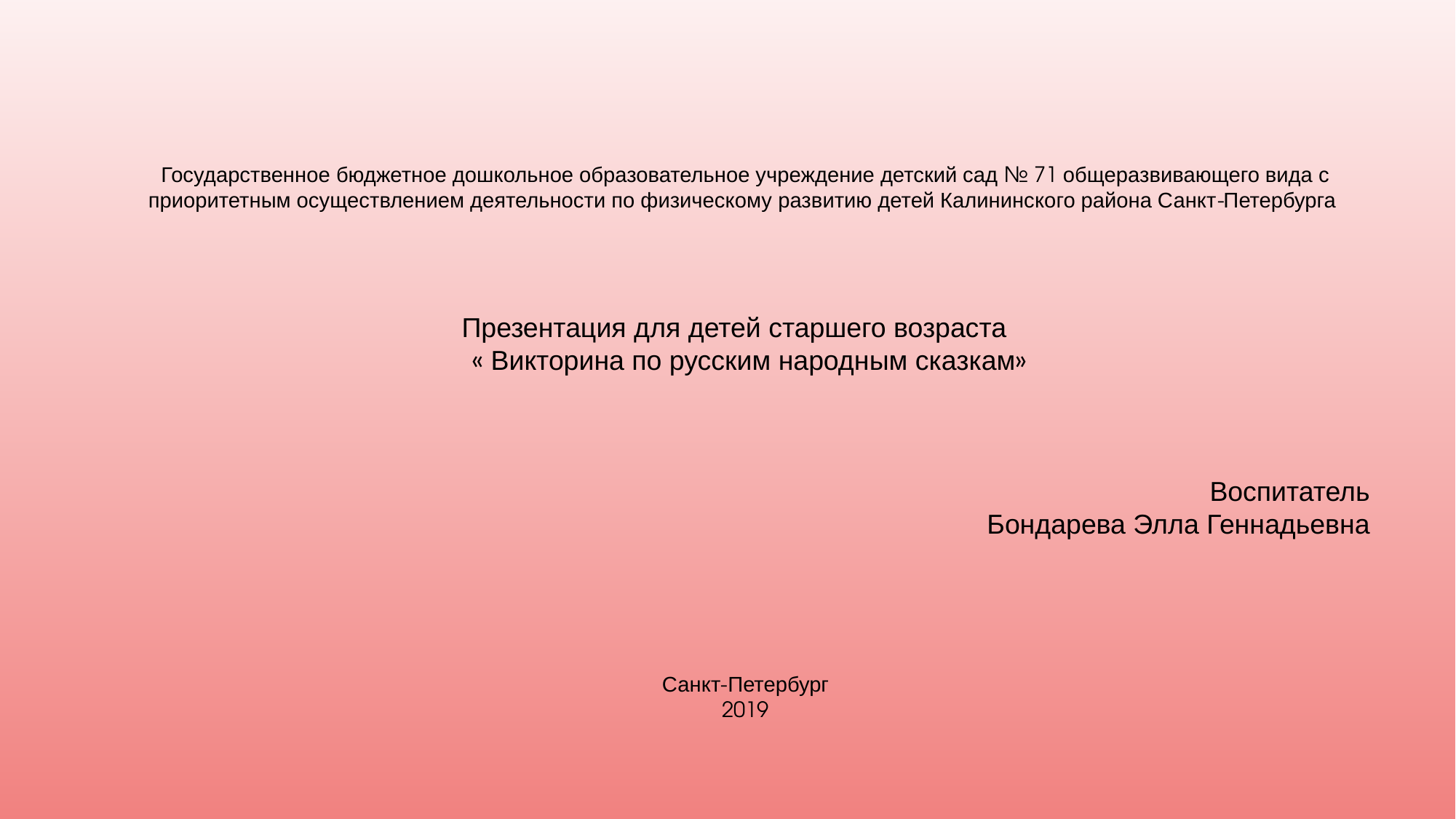

Государственное бюджетное дошкольное образовательное учреждение детский сад № 71 общеразвивающего вида с приоритетным осуществлением деятельности по физическому развитию детей Калининского района Санкт-Петербурга

Презентация для детей старшего возраста
 « Викторина по русским народным сказкам»

Воспитатель
Бондарева Элла Геннадьевна

Санкт-Петербург
2019